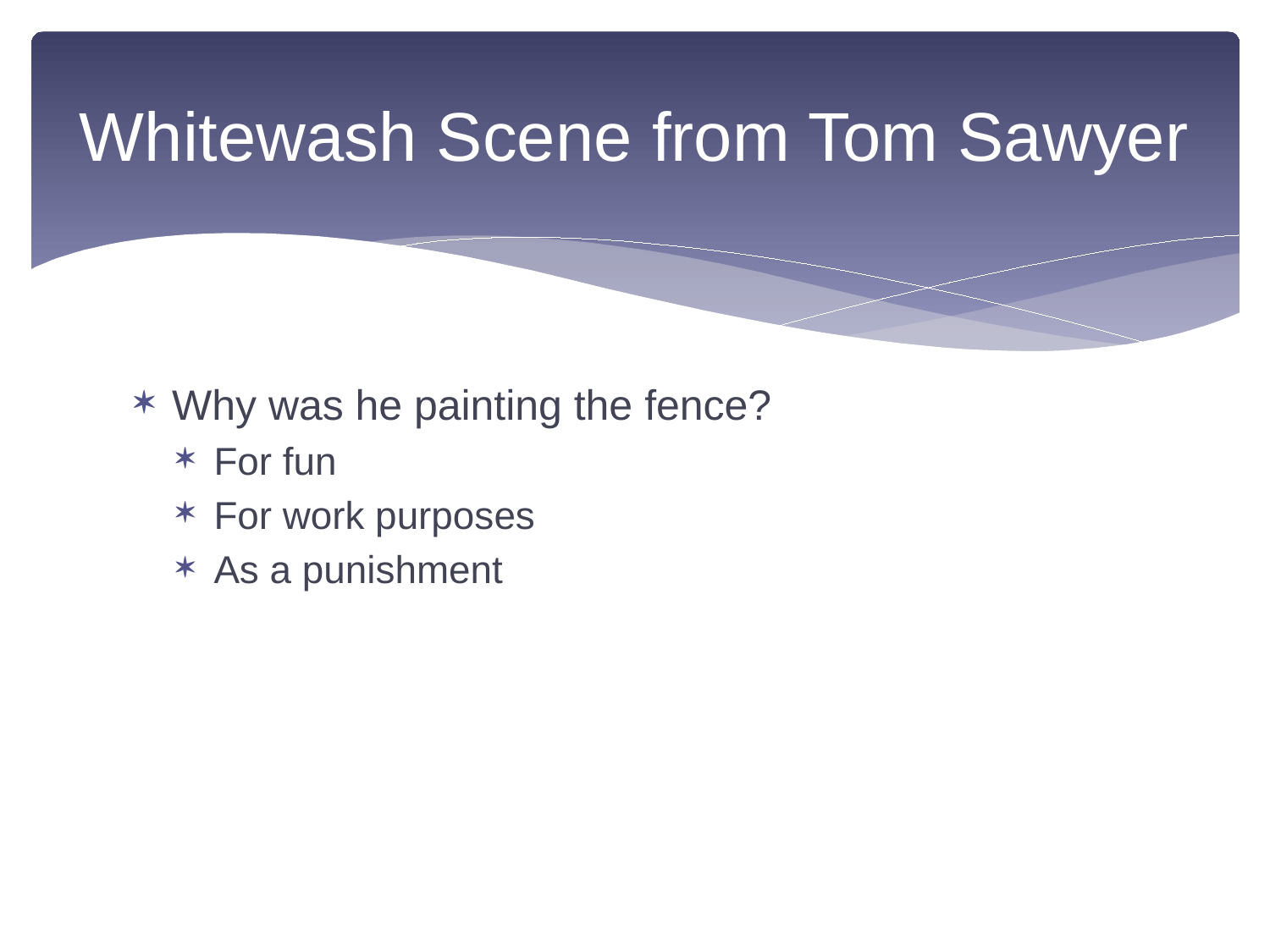

# Whitewash Scene from Tom Sawyer
Why was he painting the fence?
For fun
For work purposes
As a punishment